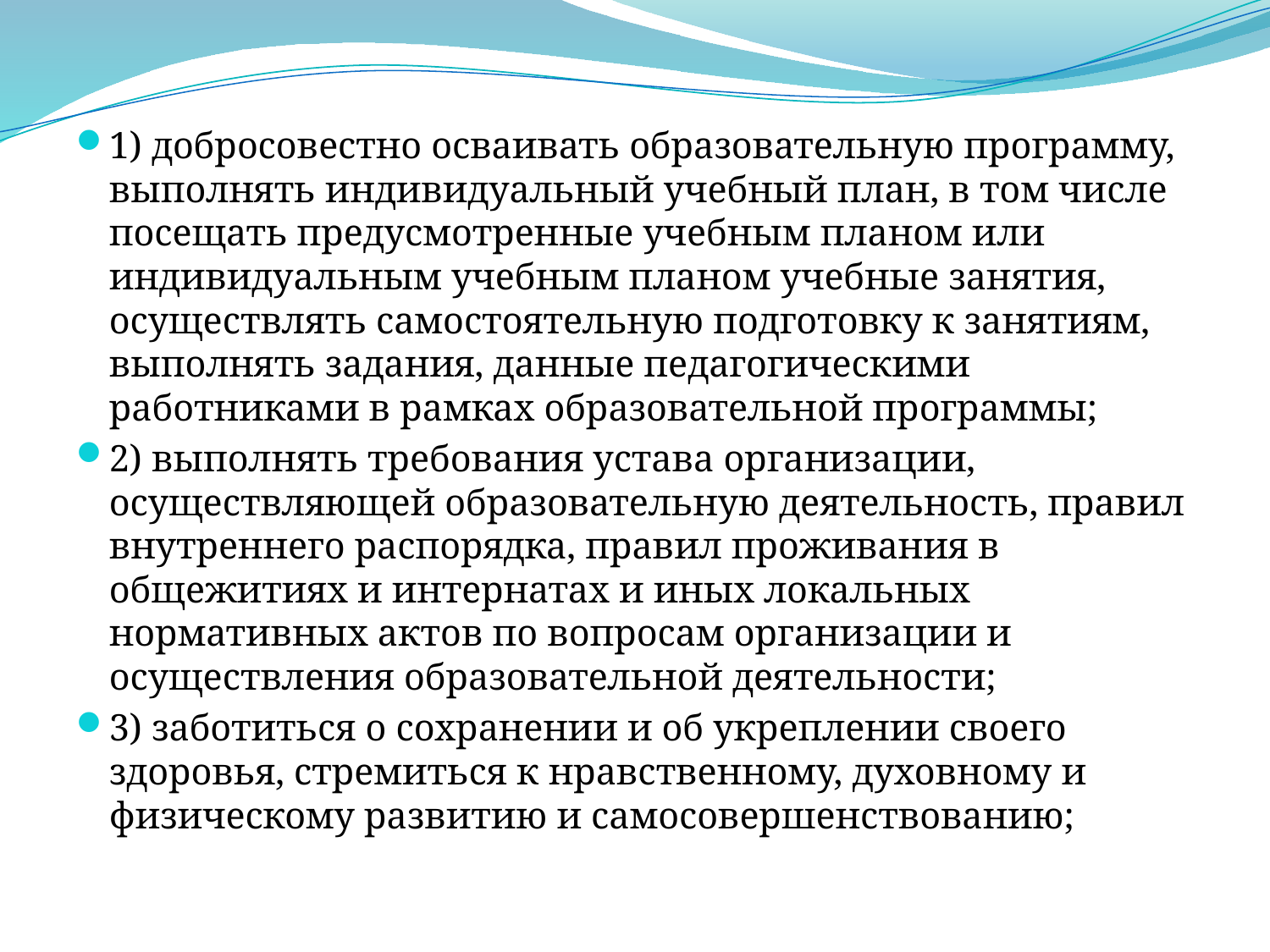

1) добросовестно осваивать образовательную программу, выполнять индивидуальный учебный план, в том числе посещать предусмотренные учебным планом или индивидуальным учебным планом учебные занятия, осуществлять самостоятельную подготовку к занятиям, выполнять задания, данные педагогическими работниками в рамках образовательной программы;
2) выполнять требования устава организации, осуществляющей образовательную деятельность, правил внутреннего распорядка, правил проживания в общежитиях и интернатах и иных локальных нормативных актов по вопросам организации и осуществления образовательной деятельности;
3) заботиться о сохранении и об укреплении своего здоровья, стремиться к нравственному, духовному и физическому развитию и самосовершенствованию;